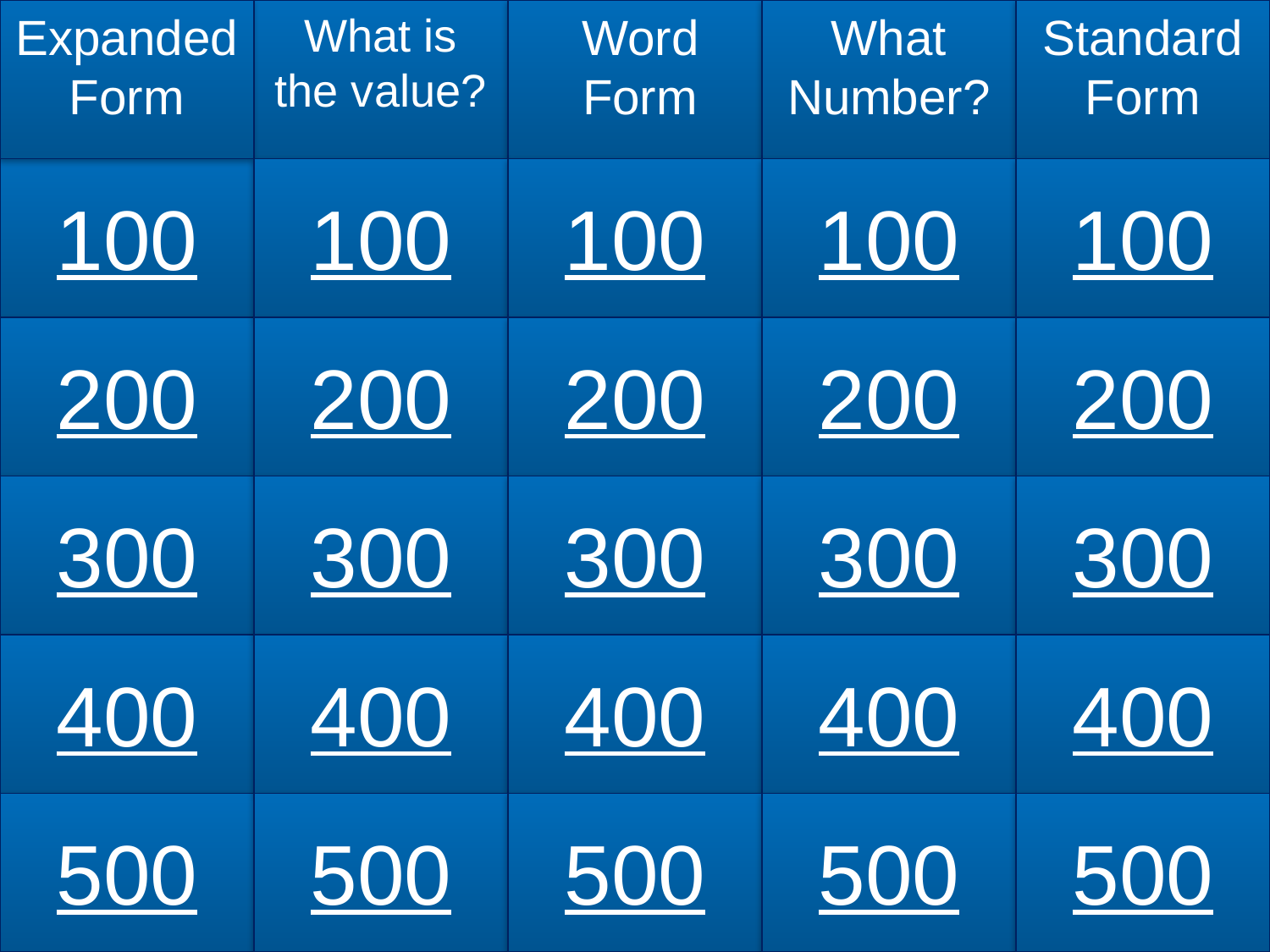

Expanded Form
What is the value?
What Number?
Standard Form
Word Form
100
100
100
100
100
200
200
200
200
200
300
300
300
300
300
400
400
400
400
400
500
500
500
500
500